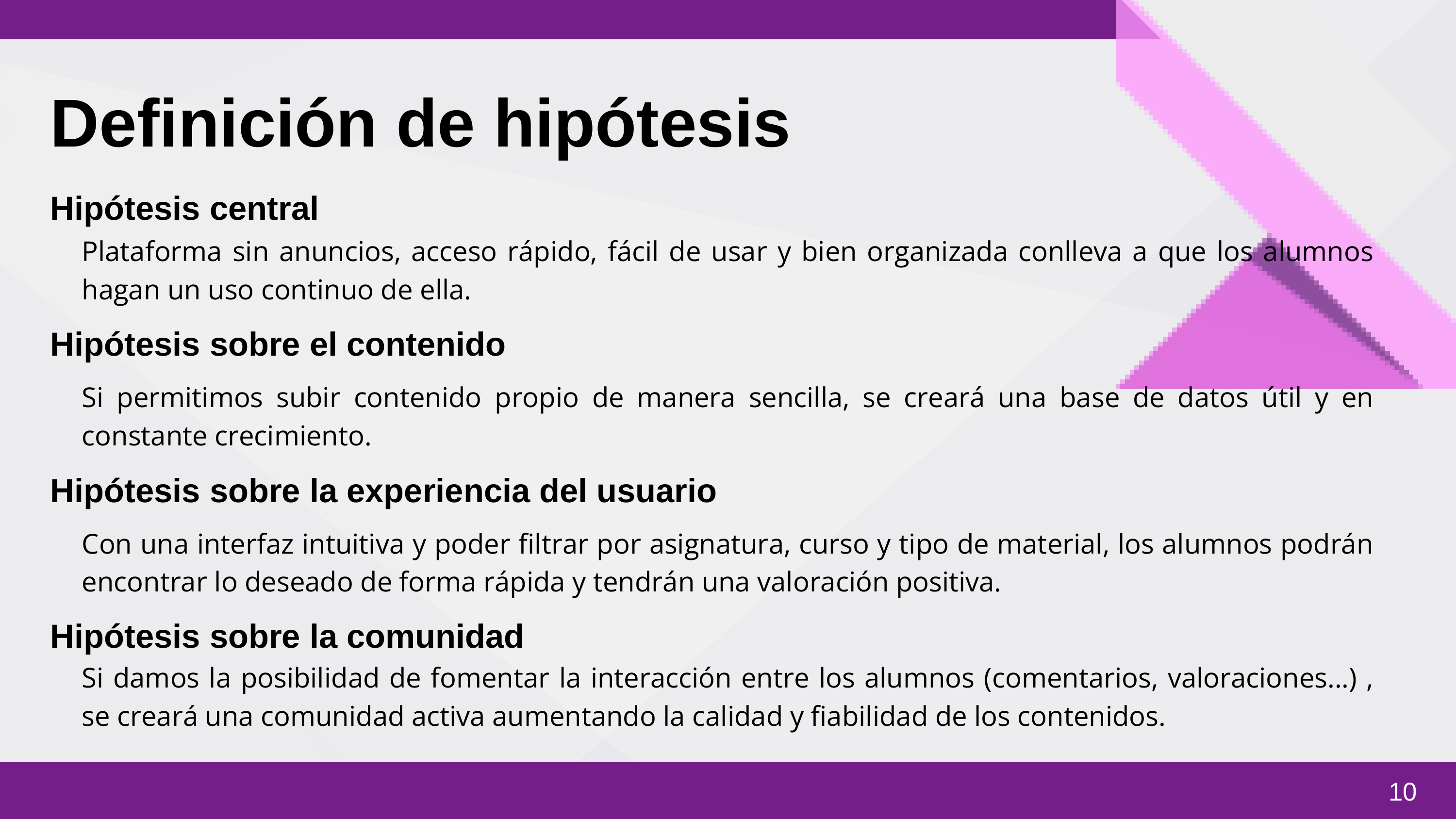

Definición de hipótesis
Hipótesis central

Plataforma sin anuncios, acceso rápido, fácil de usar y bien organizada conlleva a que los alumnos hagan un uso continuo de ella.
Hipótesis sobre el contenido
Si permitimos subir contenido propio de manera sencilla, se creará una base de datos útil y en constante crecimiento.
Hipótesis sobre la experiencia del usuario
Con una interfaz intuitiva y poder filtrar por asignatura, curso y tipo de material, los alumnos podrán encontrar lo deseado de forma rápida y tendrán una valoración positiva.
Hipótesis sobre la comunidad
Si damos la posibilidad de fomentar la interacción entre los alumnos (comentarios, valoraciones...) , se creará una comunidad activa aumentando la calidad y fiabilidad de los contenidos.
10